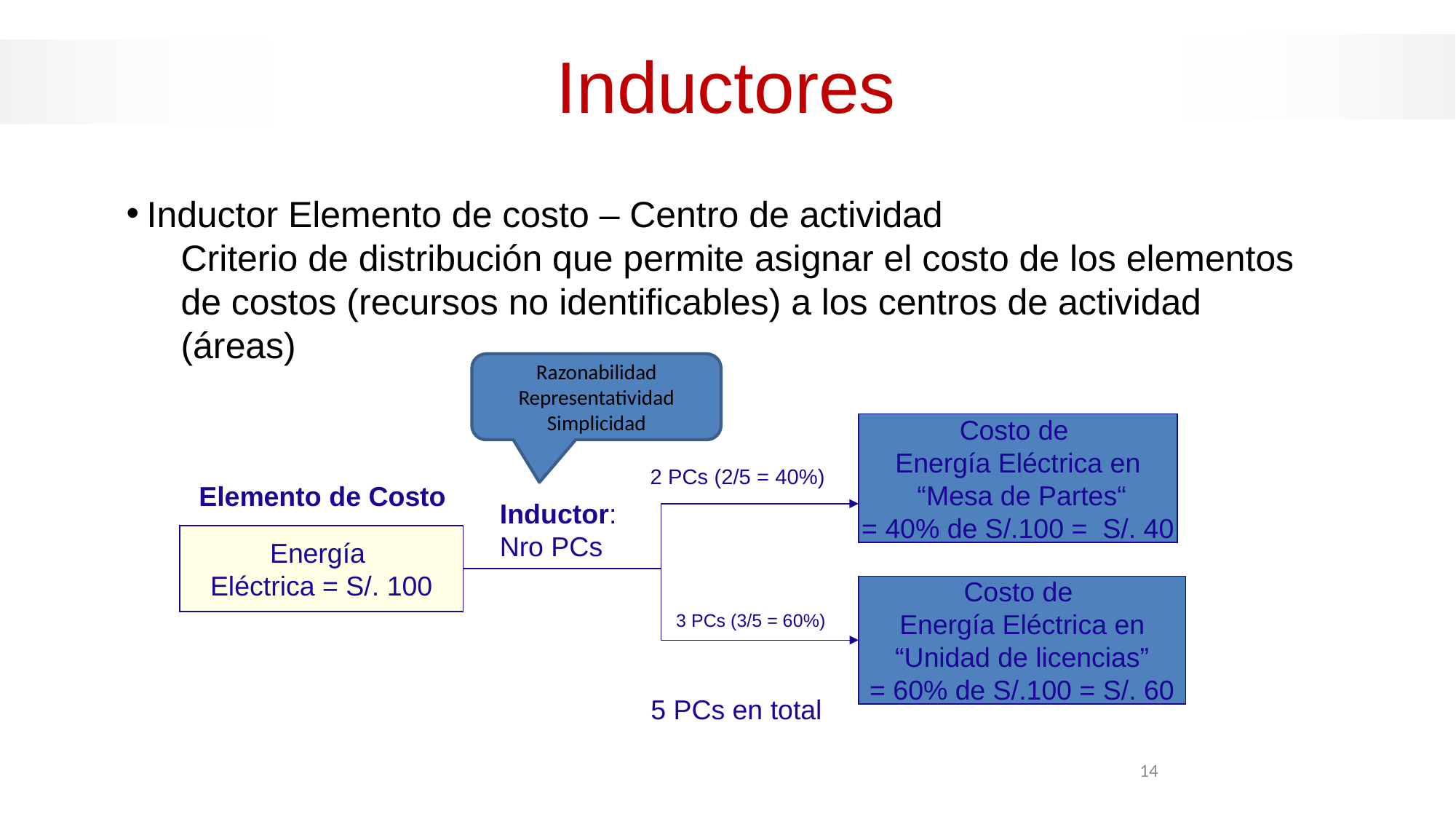

Inductores

Inductor Elemento de costo – Centro de actividad
Criterio de distribución que permite asignar el costo de los elementos de costos (recursos no identificables) a los centros de actividad (áreas)

Razonabilidad
Representatividad
Simplicidad
Costo de
Energía Eléctrica en
 “Mesa de Partes“
= 40% de S/.100 =  S/. 40
2 PCs (2/5 = 40%)
Elemento de Costo
Inductor:
Nro PCs
Energía
Eléctrica = S/. 100
Costo de
Energía Eléctrica en
“Unidad de licencias”
= 60% de S/.100 = S/. 60
3 PCs (3/5 = 60%)
5 PCs en total
14